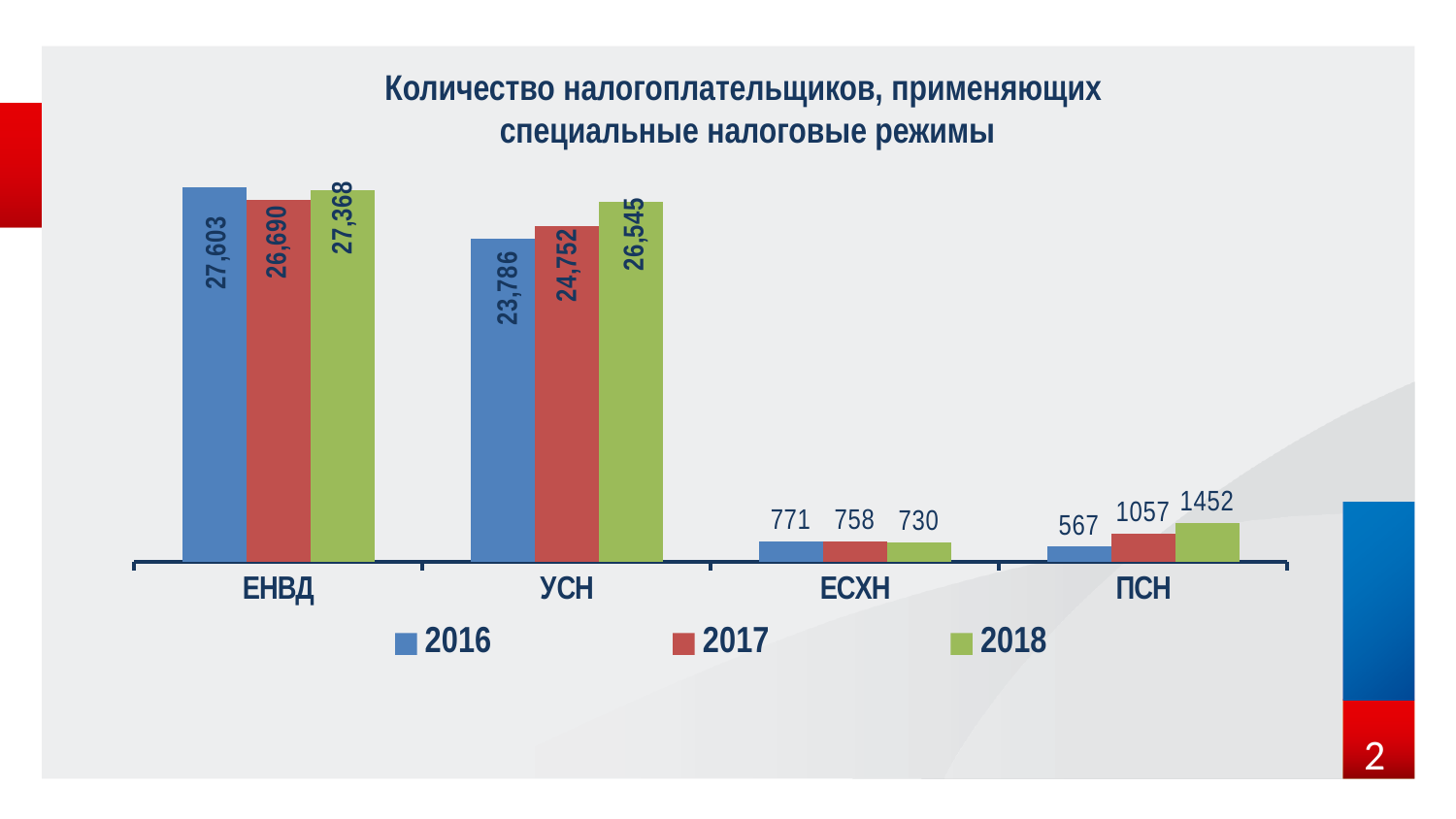

Количество налогоплательщиков, применяющих
специальные налоговые режимы

### Chart

| Category | 2016 | 2017 | 2018 |
|---|---|---|---|
| ЕНВД | 27603.0 | 26690.0 | 27368.0 |
| УСН | 23786.0 | 24752.0 | 26545.0 |
| ЕСХН | 1542.0 | 1516.0 | 1460.0 |
| ПСН | 1134.0 | 2114.0 | 2904.0 |
2